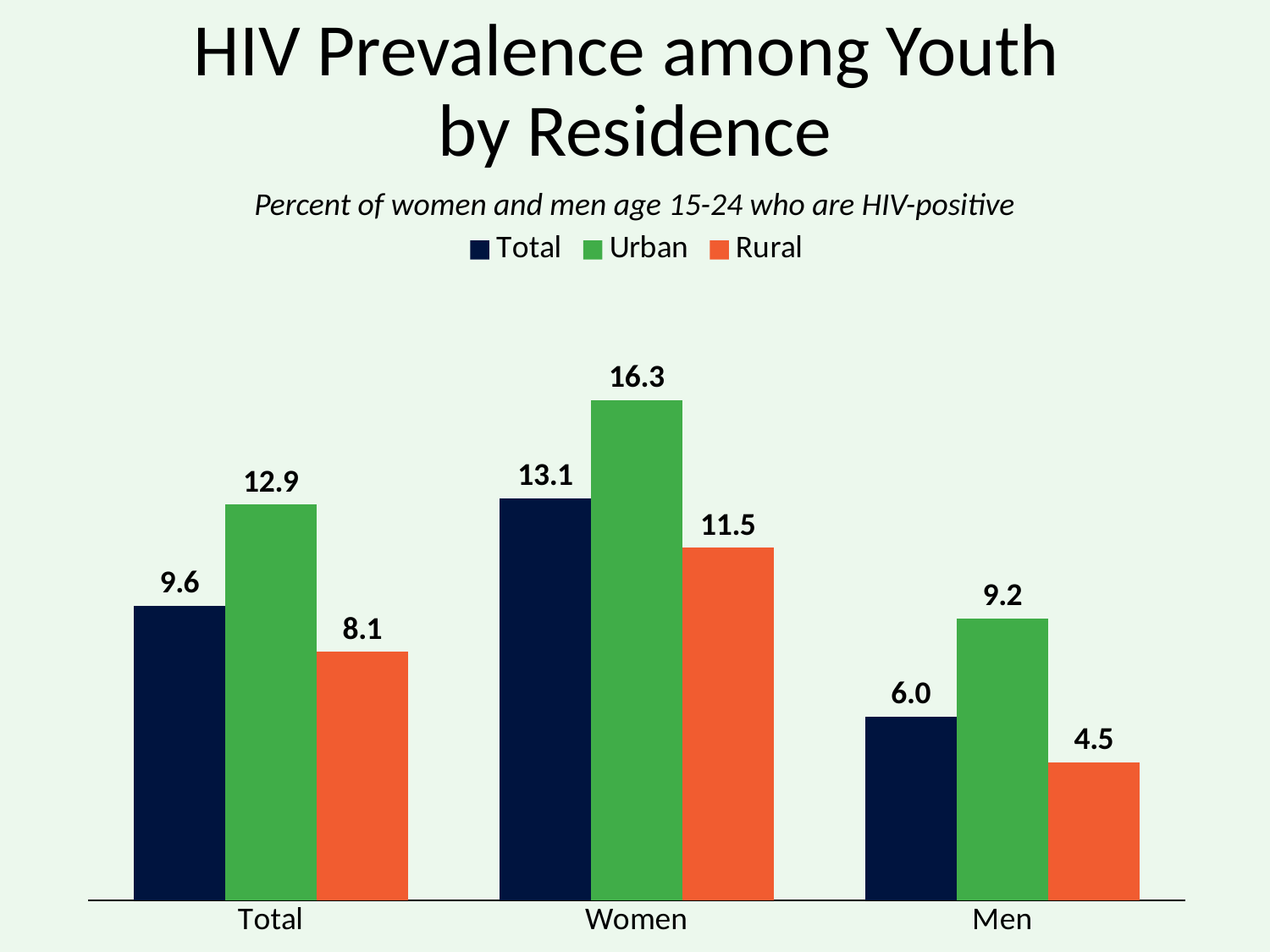

# HIV Prevalence among Youth by Residence
Percent of women and men age 15-24 who are HIV-positive

### Chart

| Category | Total | Urban | Rural |
|---|---|---|---|
| Total | 9.6 | 12.9 | 8.1 |
| Women | 13.1 | 16.3 | 11.5 |
| Men | 6.0 | 9.2 | 4.5 |